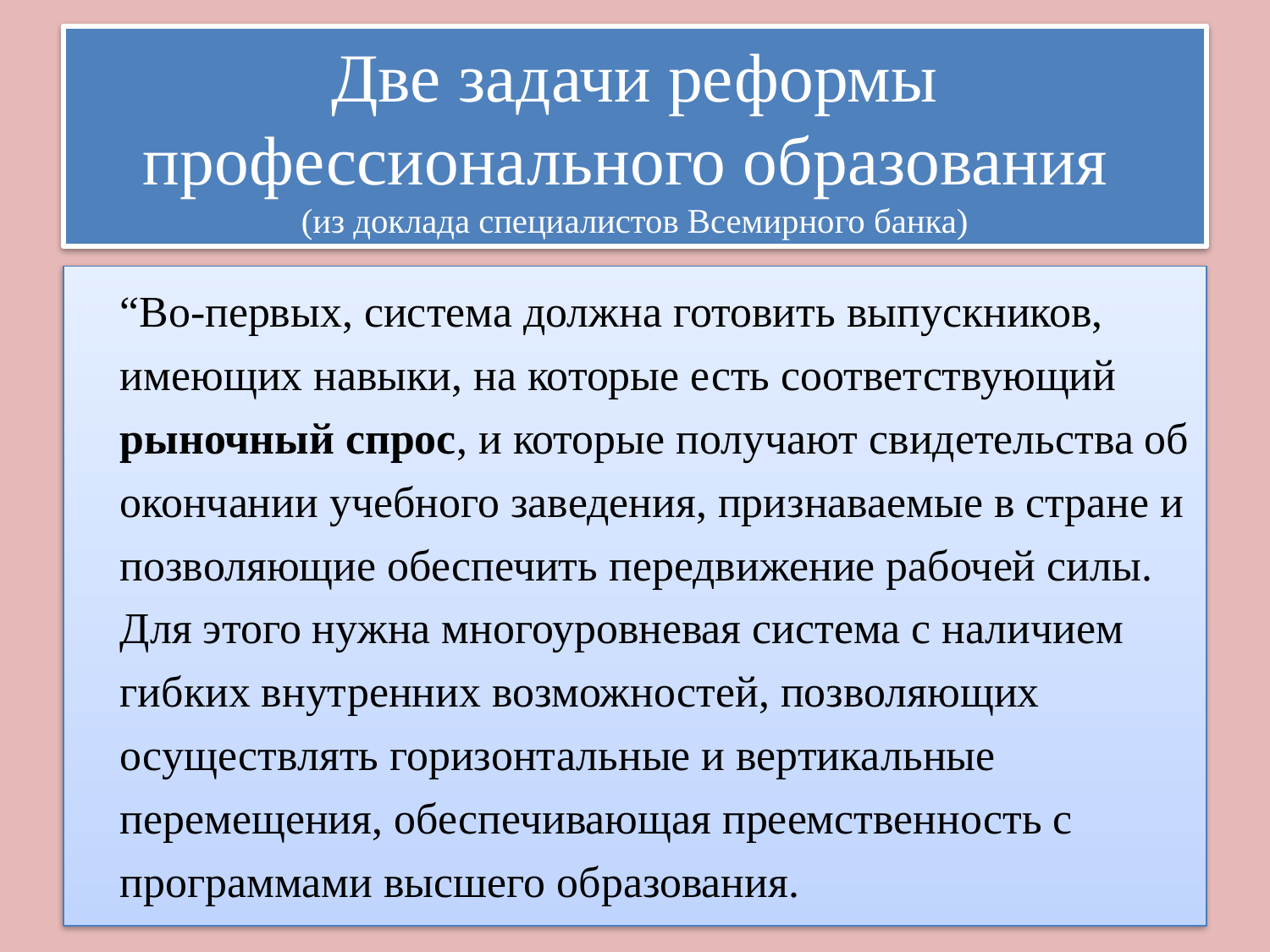

# Две задачи реформы профессионального образования (из доклада специалистов Всемирного банка)
“Во-первых, система должна готовить выпускников, имеющих навыки, на которые есть соответствующий рыночный спрос, и которые получают свидетельства об окончании учебного заведения, признаваемые в стране и позволяющие обеспечить передвижение рабочей силы. Для этого нужна многоуровневая система с наличием гибких внутренних возможностей, позволяющих осуществлять горизонтальные и вертикальные перемещения, обеспечивающая преемственность с программами высшего образования.